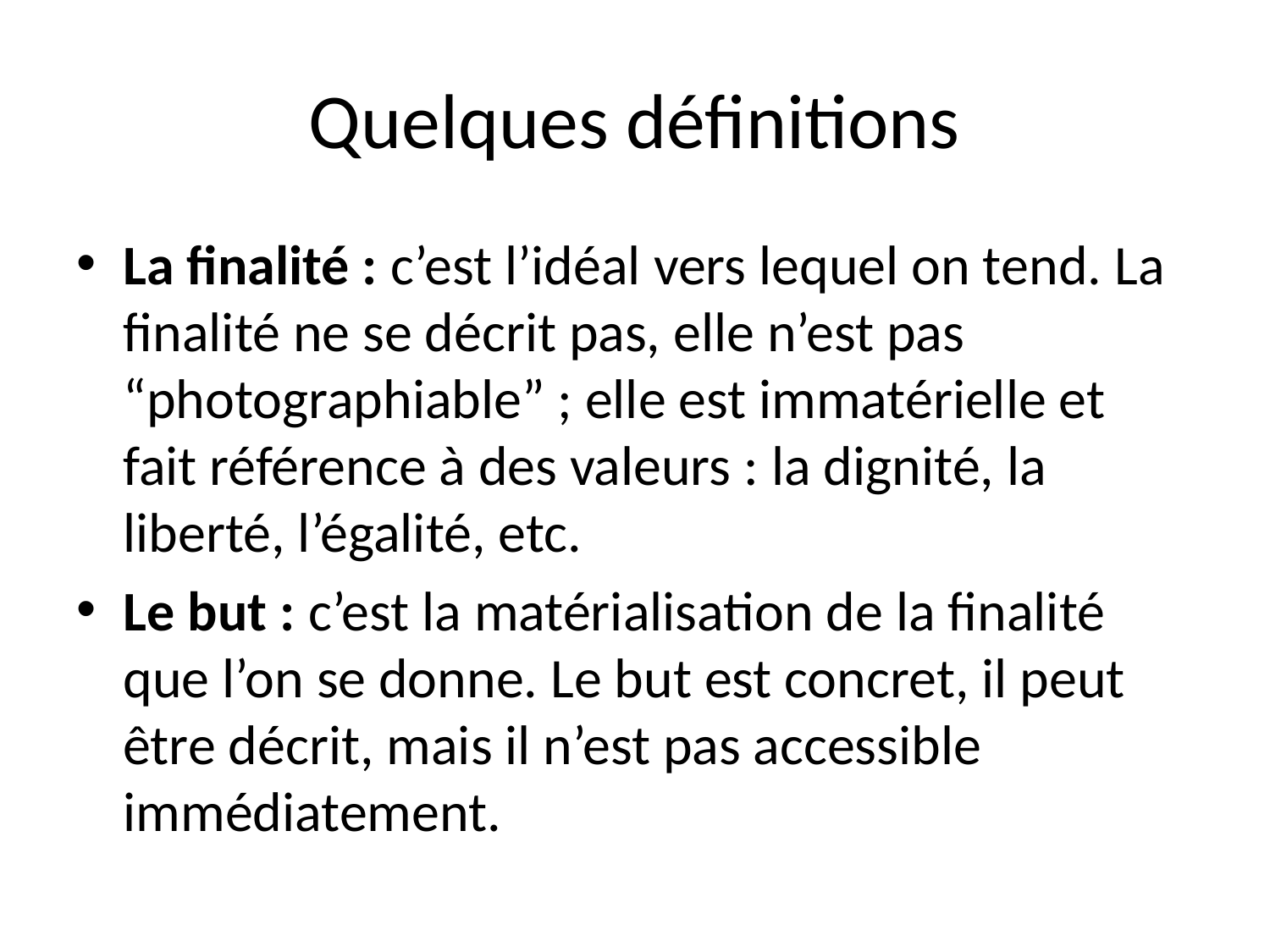

# Quelques définitions
La finalité : c’est l’idéal vers lequel on tend. La finalité ne se décrit pas, elle n’est pas “photographiable” ; elle est immatérielle et fait référence à des valeurs : la dignité, la liberté, l’égalité, etc.
Le but : c’est la matérialisation de la finalité que l’on se donne. Le but est concret, il peut être décrit, mais il n’est pas accessible immédiatement.